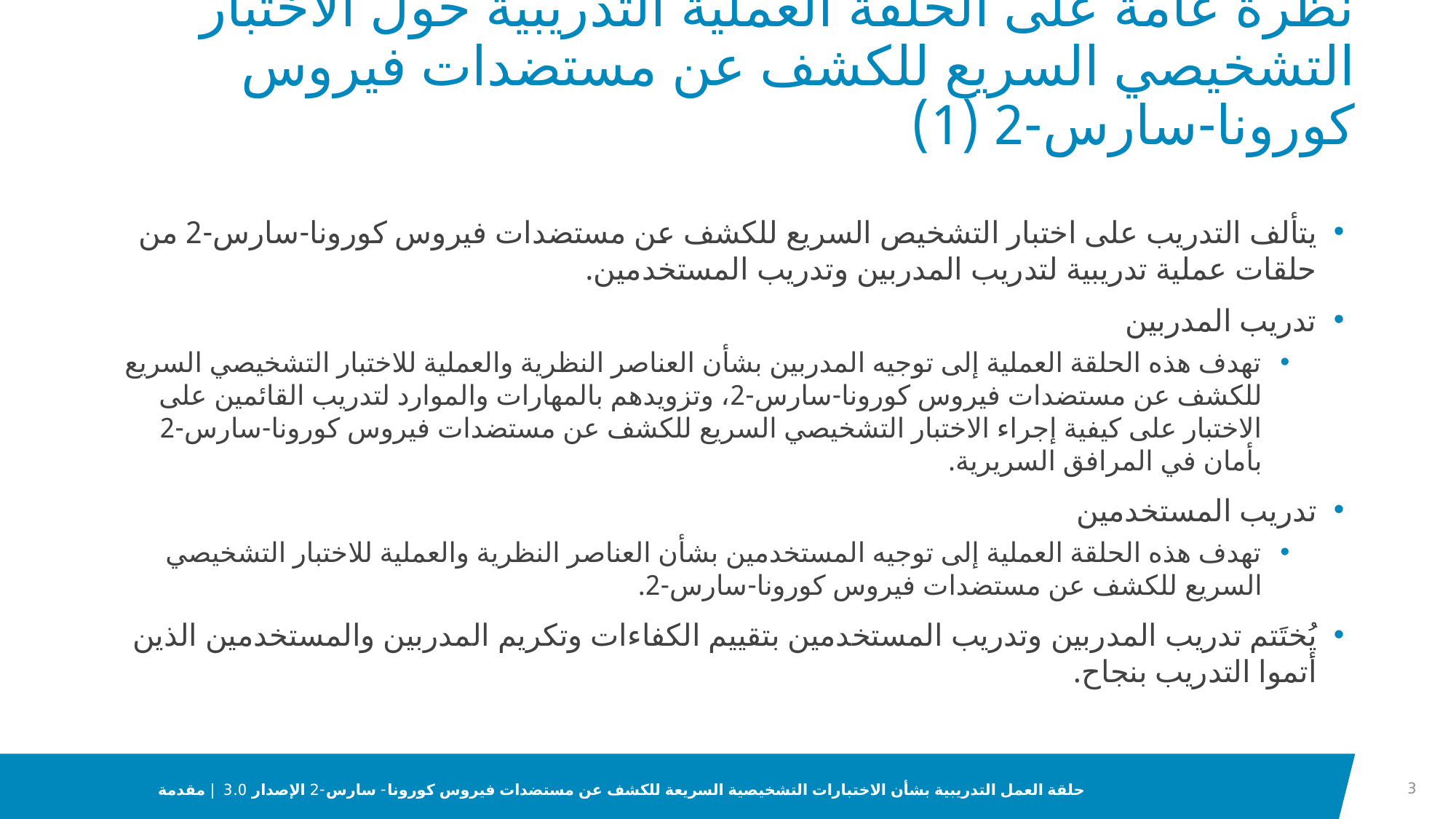

# نظرة عامة على الحلقة العملية التدريبية حول الاختبار التشخيصي السريع للكشف عن مستضدات فيروس كورونا-سارس-2 (1)
يتألف التدريب على اختبار التشخيص السريع للكشف عن مستضدات فيروس كورونا-سارس-2 من حلقات عملية تدريبية لتدريب المدربين وتدريب المستخدمين.
تدريب المدربين
تهدف هذه الحلقة العملية إلى توجيه المدربين بشأن العناصر النظرية والعملية للاختبار التشخيصي السريع للكشف عن مستضدات فيروس كورونا-سارس-2، وتزويدهم بالمهارات والموارد لتدريب القائمين على الاختبار على كيفية إجراء الاختبار التشخيصي السريع للكشف عن مستضدات فيروس كورونا-سارس-2 بأمان في المرافق السريرية.
تدريب المستخدمين
تهدف هذه الحلقة العملية إلى توجيه المستخدمين بشأن العناصر النظرية والعملية للاختبار التشخيصي السريع للكشف عن مستضدات فيروس كورونا-سارس-2.
يُختَتم تدريب المدربين وتدريب المستخدمين بتقييم الكفاءات وتكريم المدربين والمستخدمين الذين أتموا التدريب بنجاح.

3
حلقة العمل التدريبية بشأن الاختبارات التشخيصية السريعة للكشف عن مستضدات فيروس كورونا- سارس-2 الإصدار 3.0 | مقدمة